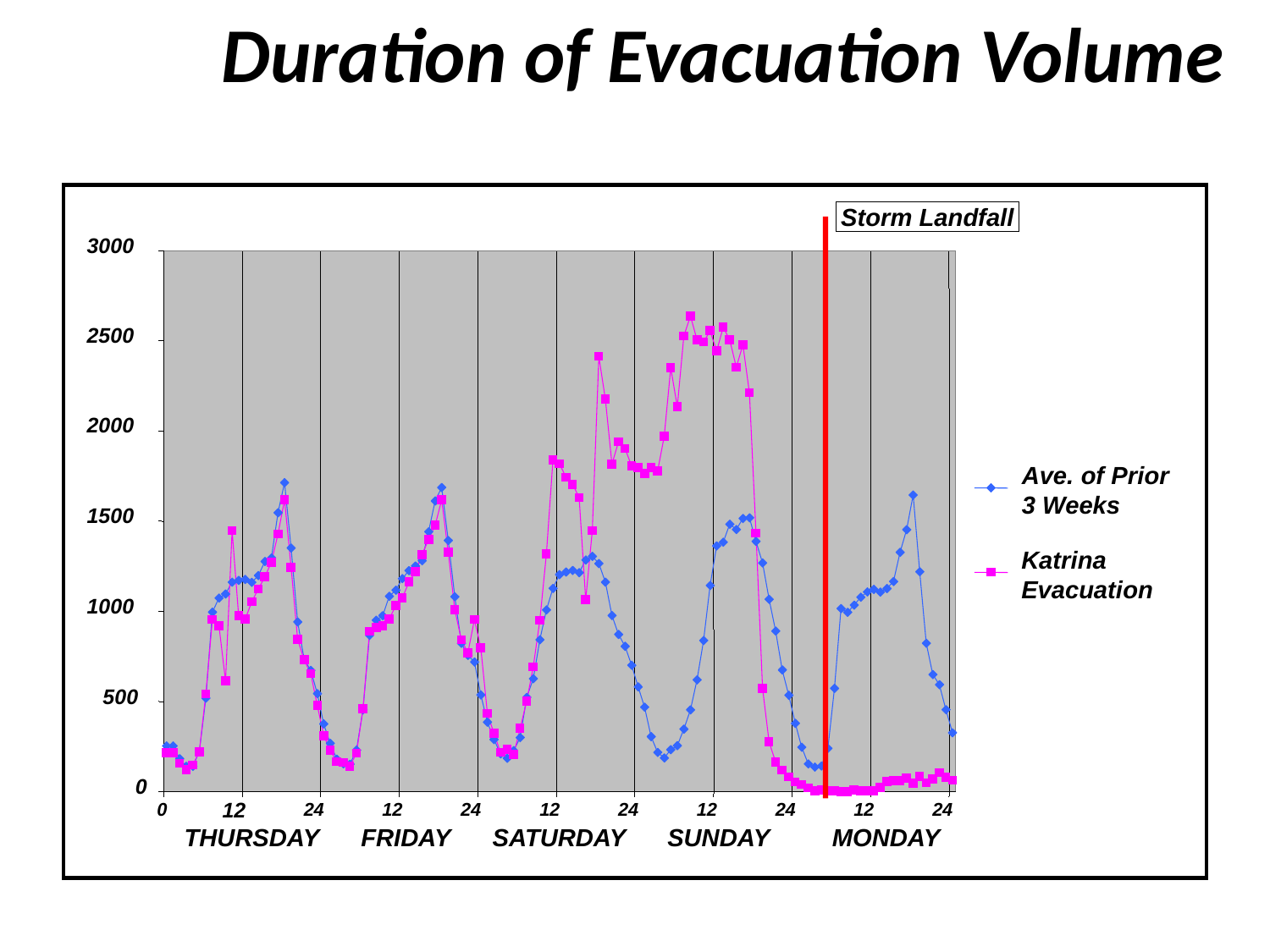

Duration of Evacuation Volume

Storm Landfall

3000

2500

2000

Ave. of Prior
3 Weeks

1500

Katrina
Evacuation

1000

500

0

0
12
24
12
24
12
24
12
24
12
24
THURSDAY      FRIDAY      SATURDAY      SUNDAY         MONDAY
Westbound (outbound) Lanes – LaPlace, Louisiana

(Data source: LA DOTD)